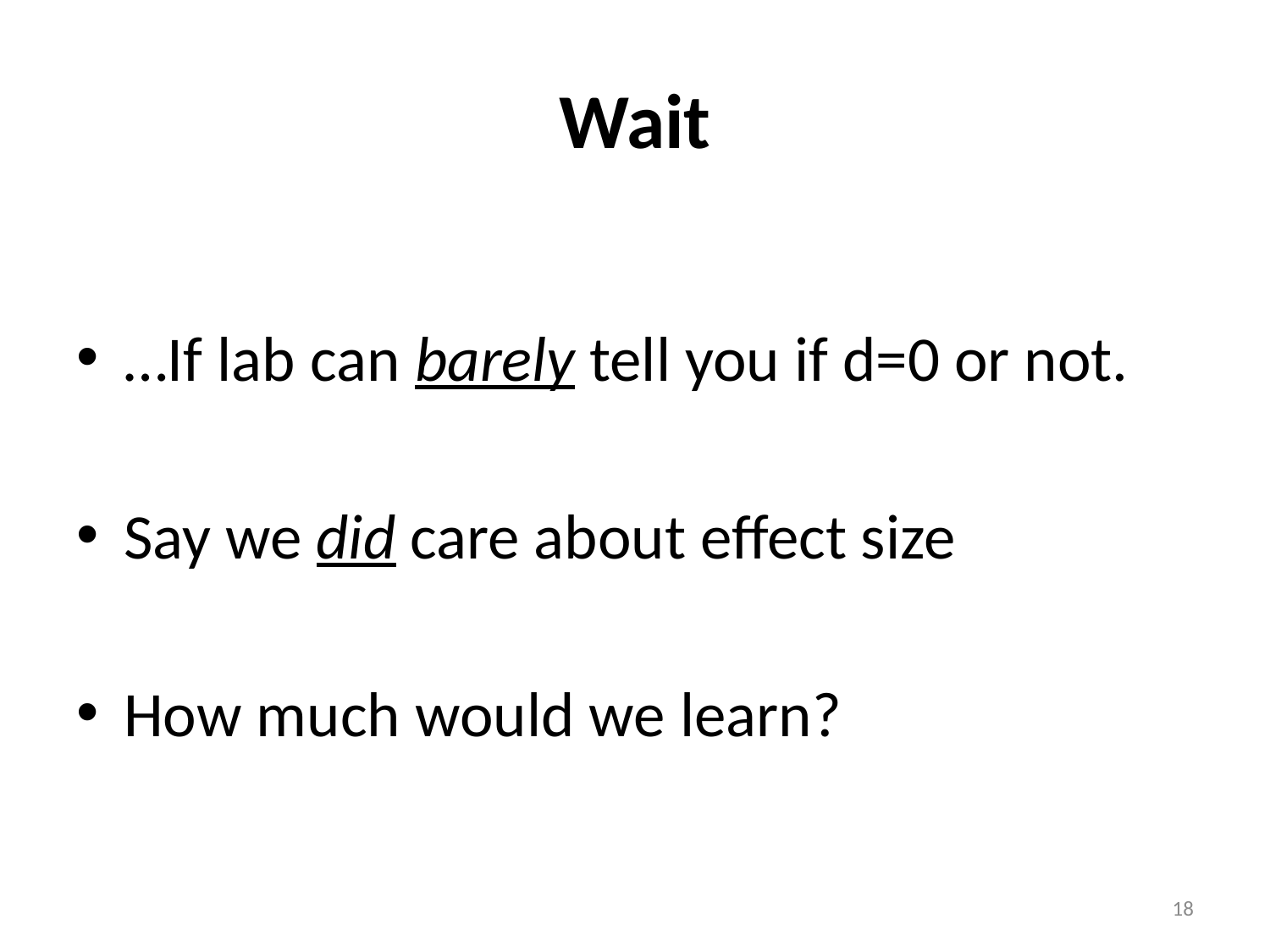

# Wait

…If lab can barely tell you if d=0 or not.

Say we did care about effect size

How much would we learn?
18